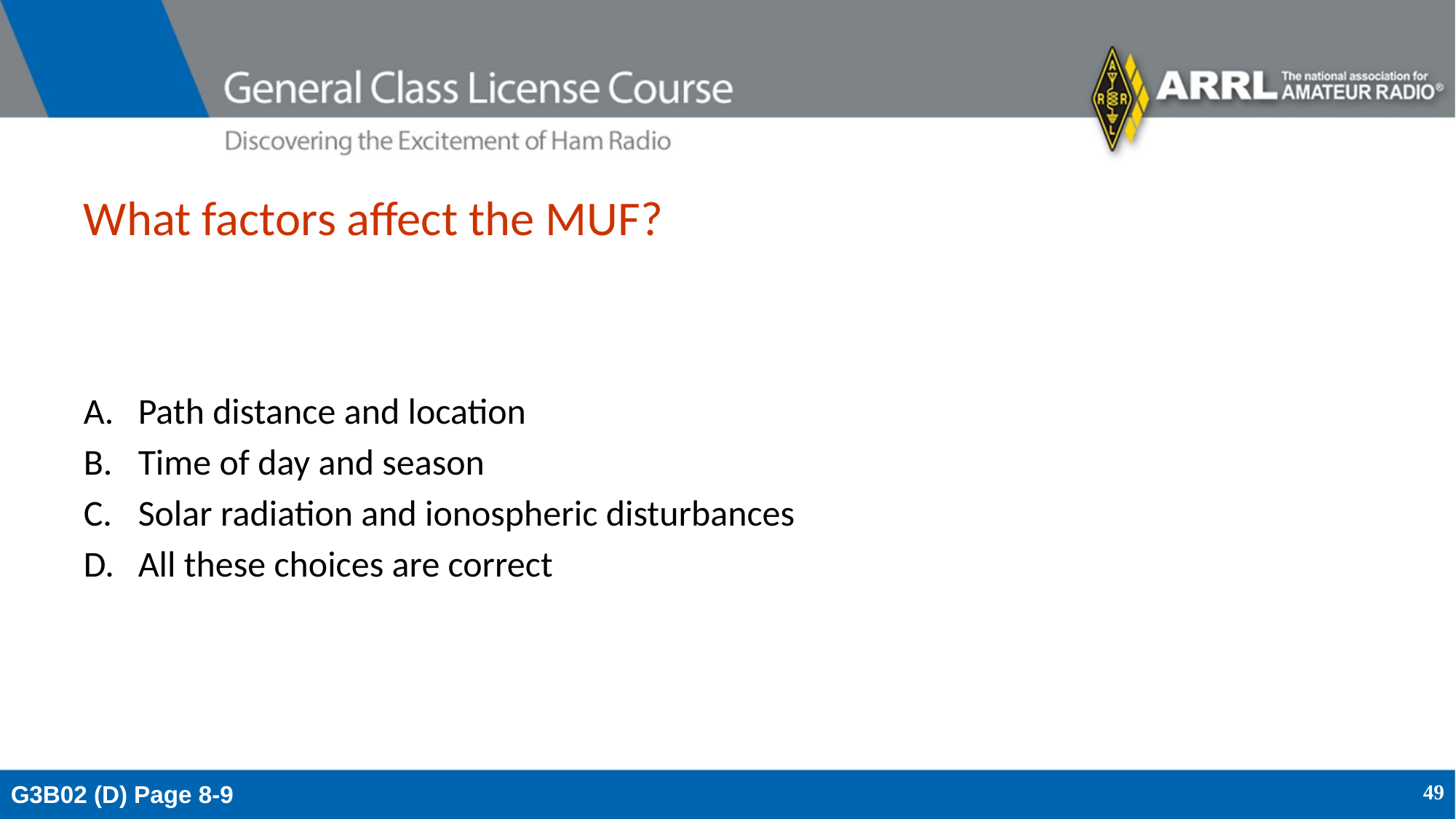

# What factors affect the MUF?
Path distance and location
Time of day and season
Solar radiation and ionospheric disturbances
All these choices are correct
G3B02 (D) Page 8-9
49